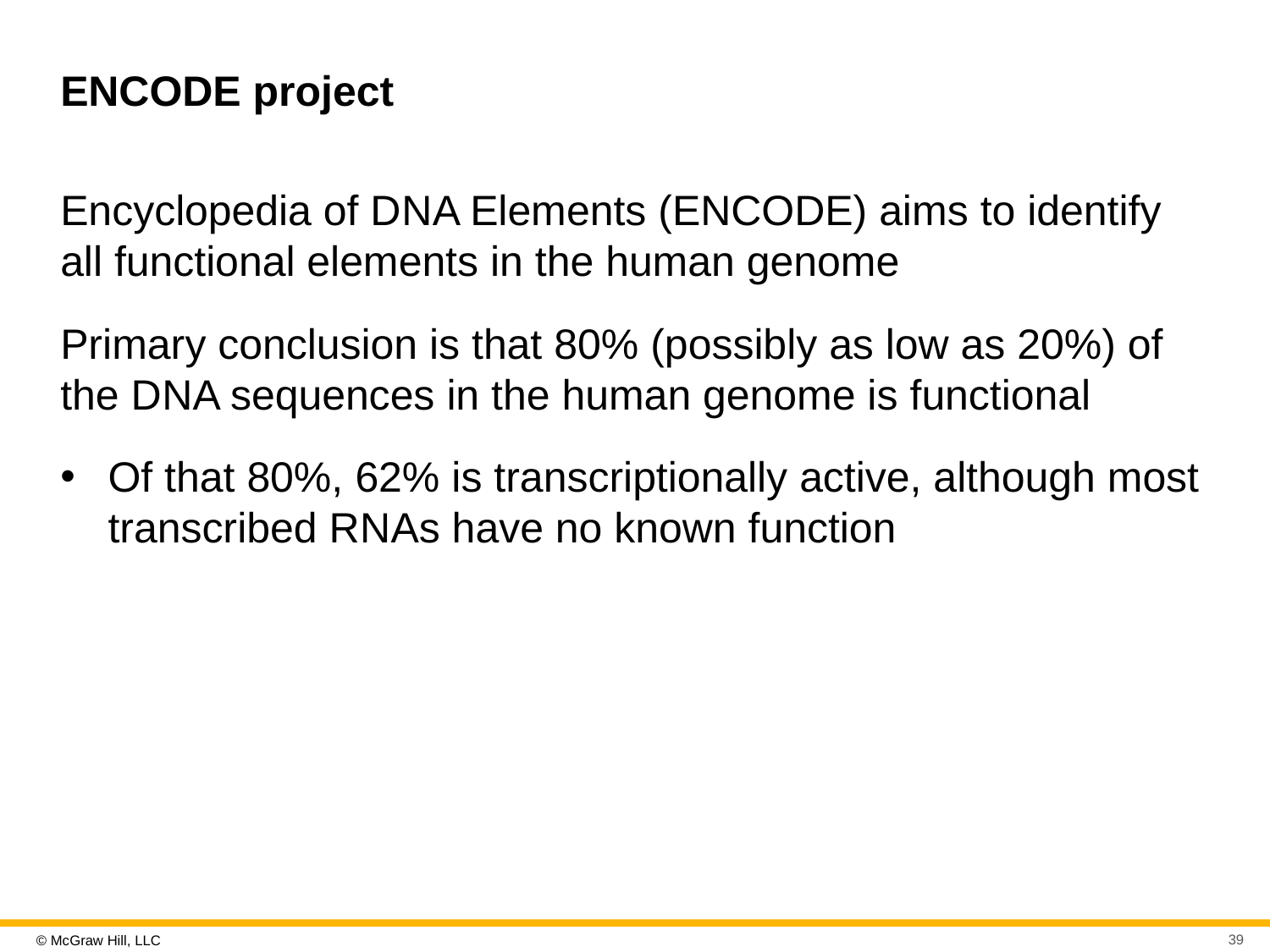

# ENCODE project
Encyclopedia of D N A Elements (ENCODE) aims to identify all functional elements in the human genome
Primary conclusion is that 80% (possibly as low as 20%) of the D N A sequences in the human genome is functional
Of that 80%, 62% is transcriptionally active, although most transcribed R N As have no known function
39